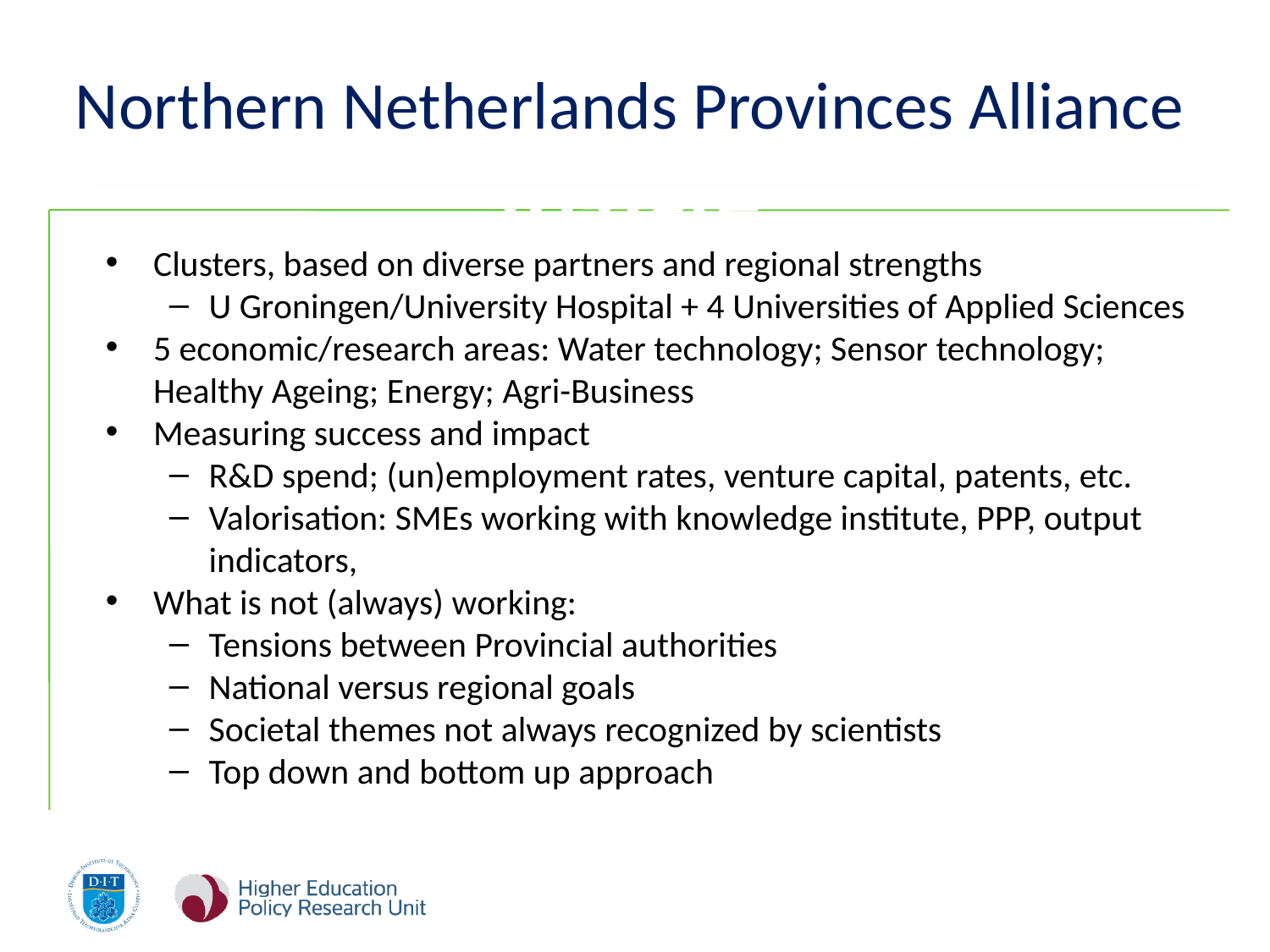

# Northern Netherlands Provinces Alliance to date

Clusters, based on diverse partners and regional strengths
U Groningen/University Hospital + 4 Universities of Applied Sciences
5 economic/research areas: Water technology; Sensor technology; Healthy Ageing; Energy; Agri-Business
Measuring success and impact
R&D spend; (un)employment rates, venture capital, patents, etc.
Valorisation: SMEs working with knowledge institute, PPP, output indicators,
What is not (always) working:
Tensions between Provincial authorities
National versus regional goals
Societal themes not always recognized by scientists
Top down and bottom up approach